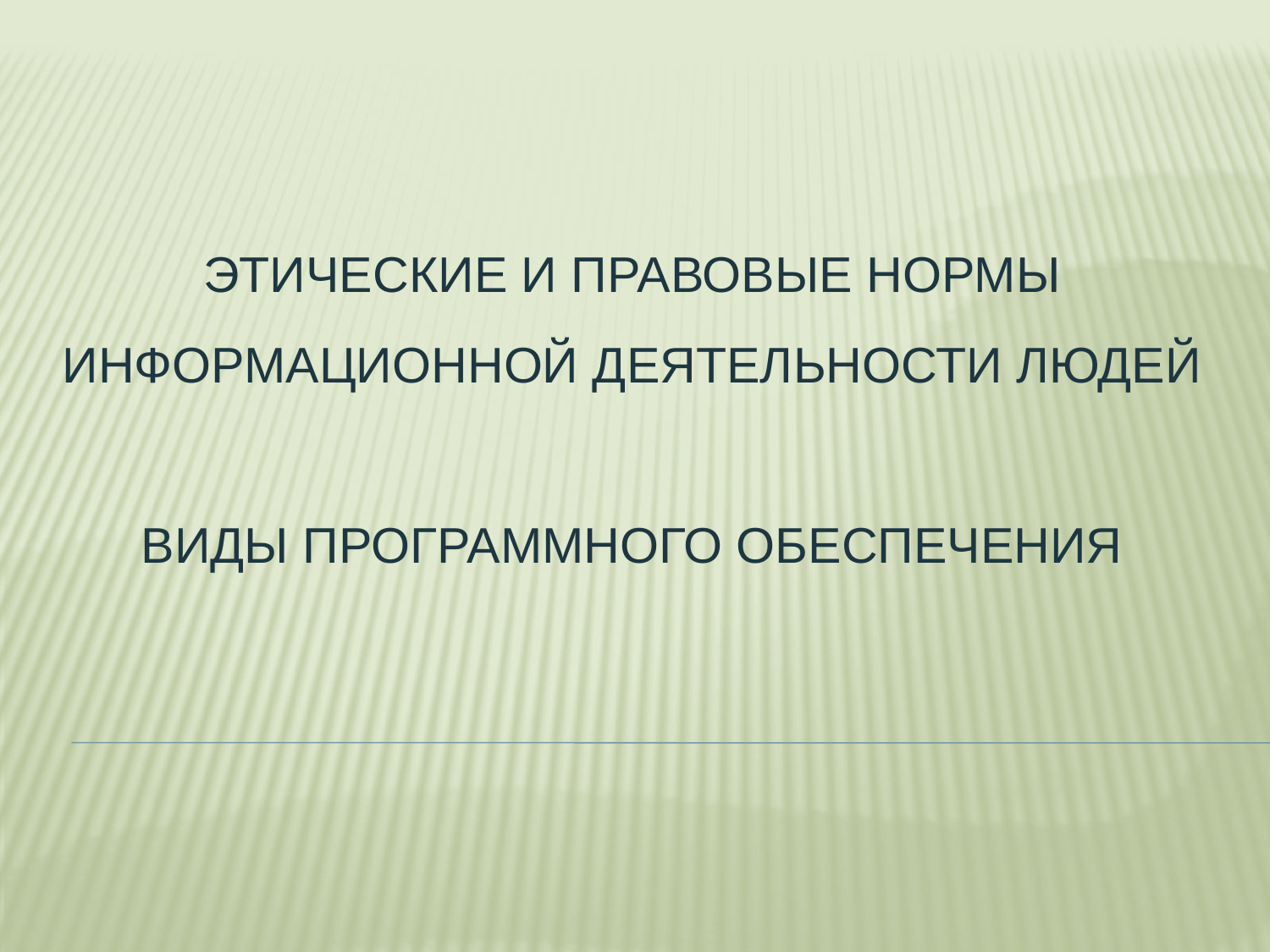

# Этические и правовые нормы информационной деятельности людей Виды программного обеспечения